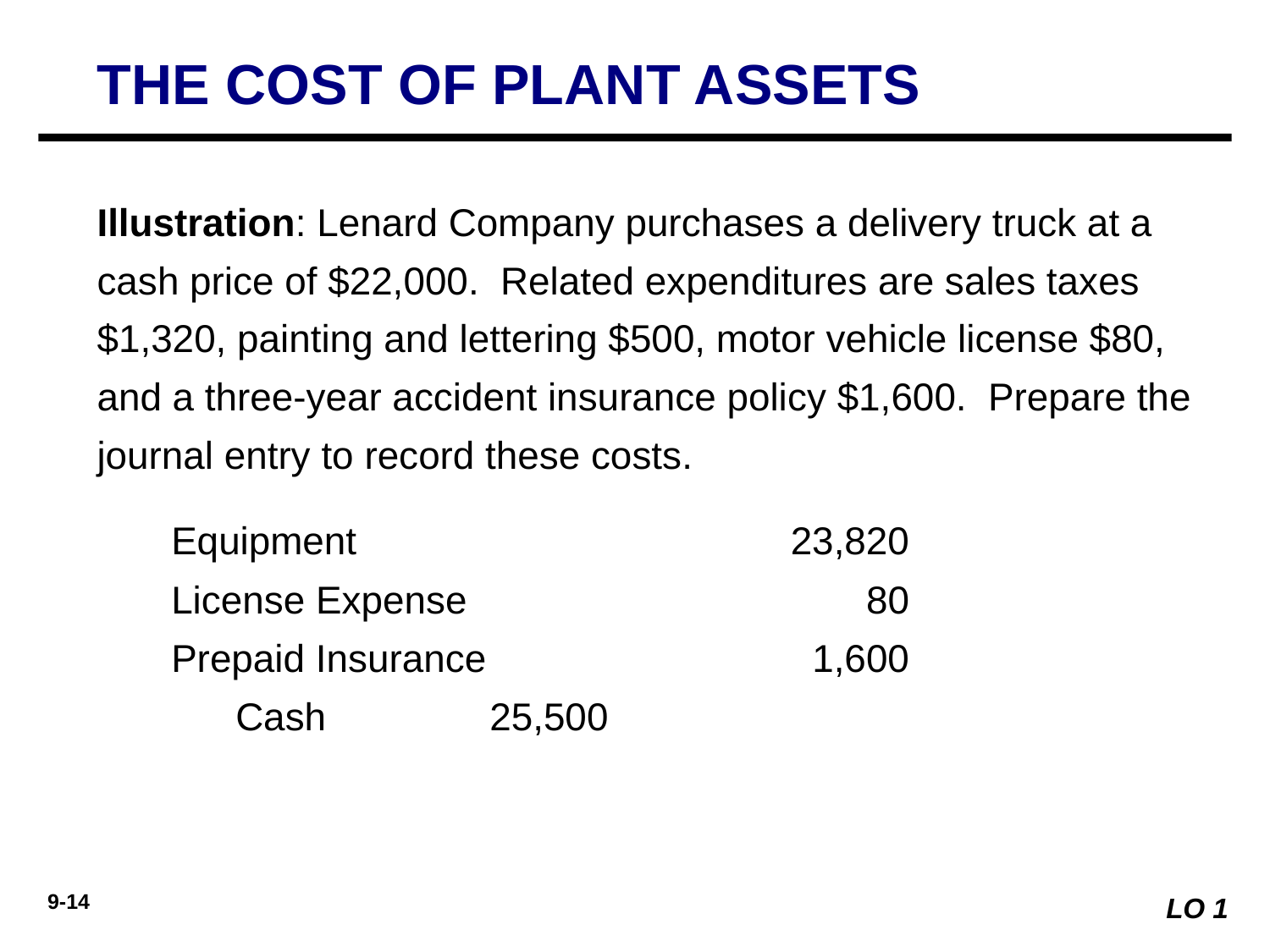

THE COST OF PLANT ASSETS

Illustration: Lenard Company purchases a delivery truck at a cash price of $22,000.  Related expenditures are sales taxes $1,320, painting and lettering $500, motor vehicle license $80, and a three-year accident insurance policy $1,600.  Prepare the journal entry to record these costs.
Equipment 	23,820
License Expense 	80
Prepaid Insurance 	1,600
	Cash 		25,500
LO 1